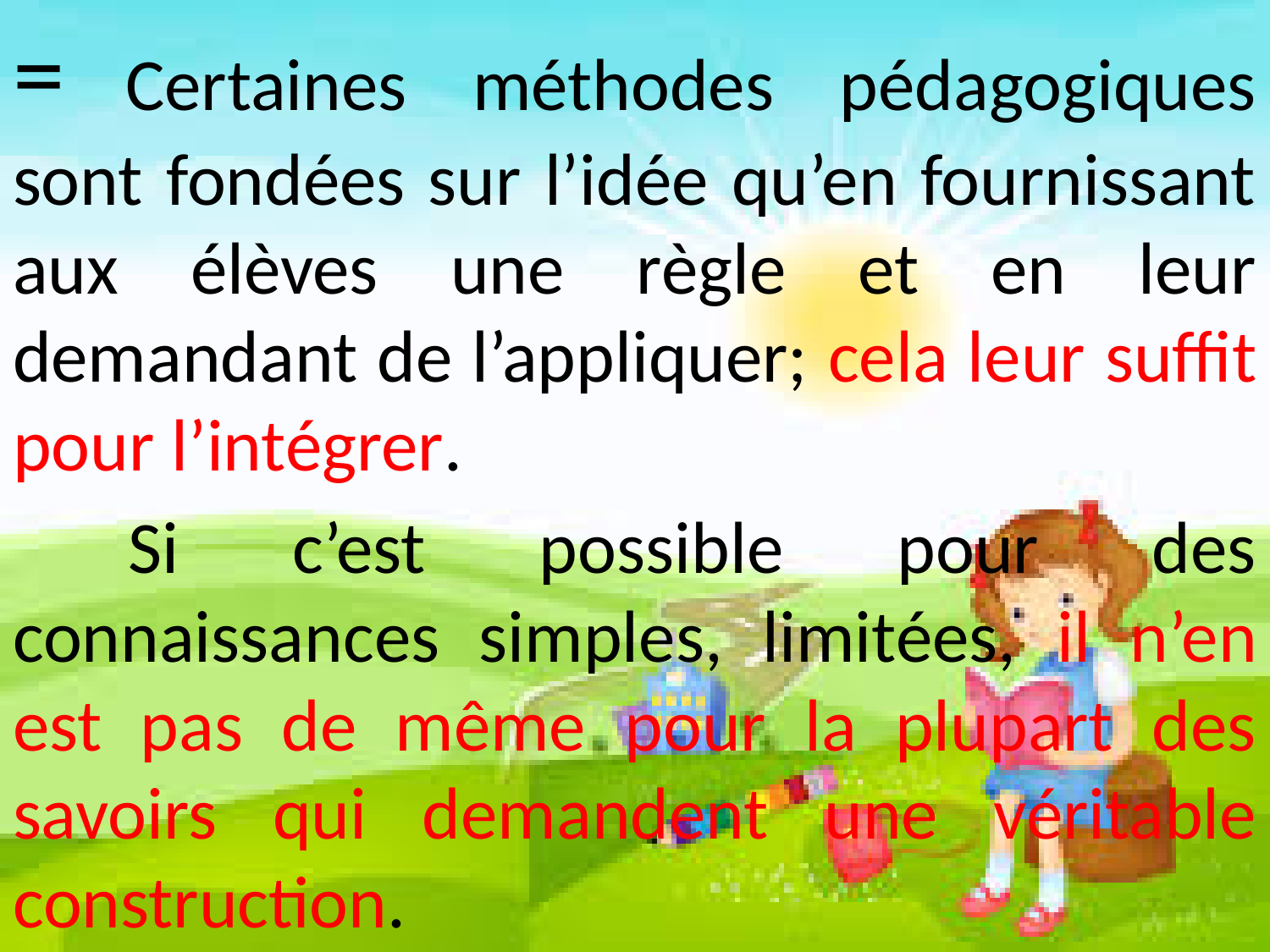

= Certaines méthodes pédagogiques sont fondées sur l’idée qu’en fournissant aux élèves une règle et en leur demandant de l’appliquer; cela leur suffit pour l’intégrer.
	Si c’est possible pour des connaissances simples, limitées, il n’en est pas de même pour la plupart des savoirs qui demandent une véritable construction.